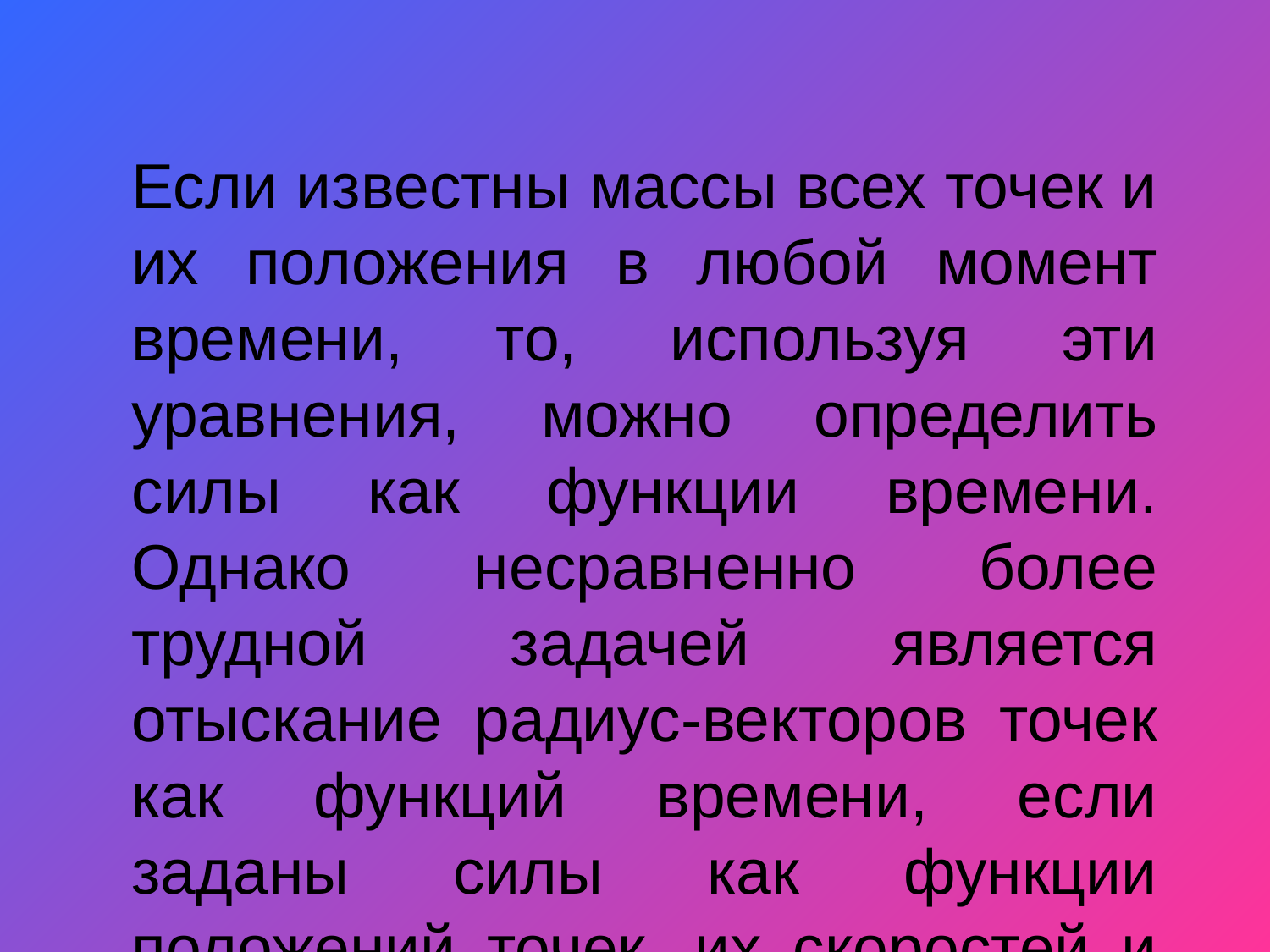

Если известны массы всех точек и их положения в любой момент времени, то, используя эти уравнения, можно определить силы как функции времени. Однако несравненно более трудной задачей является отыскание радиус-векторов точек как функций времени, если заданы силы как функции положений точек, их скоростей и времени